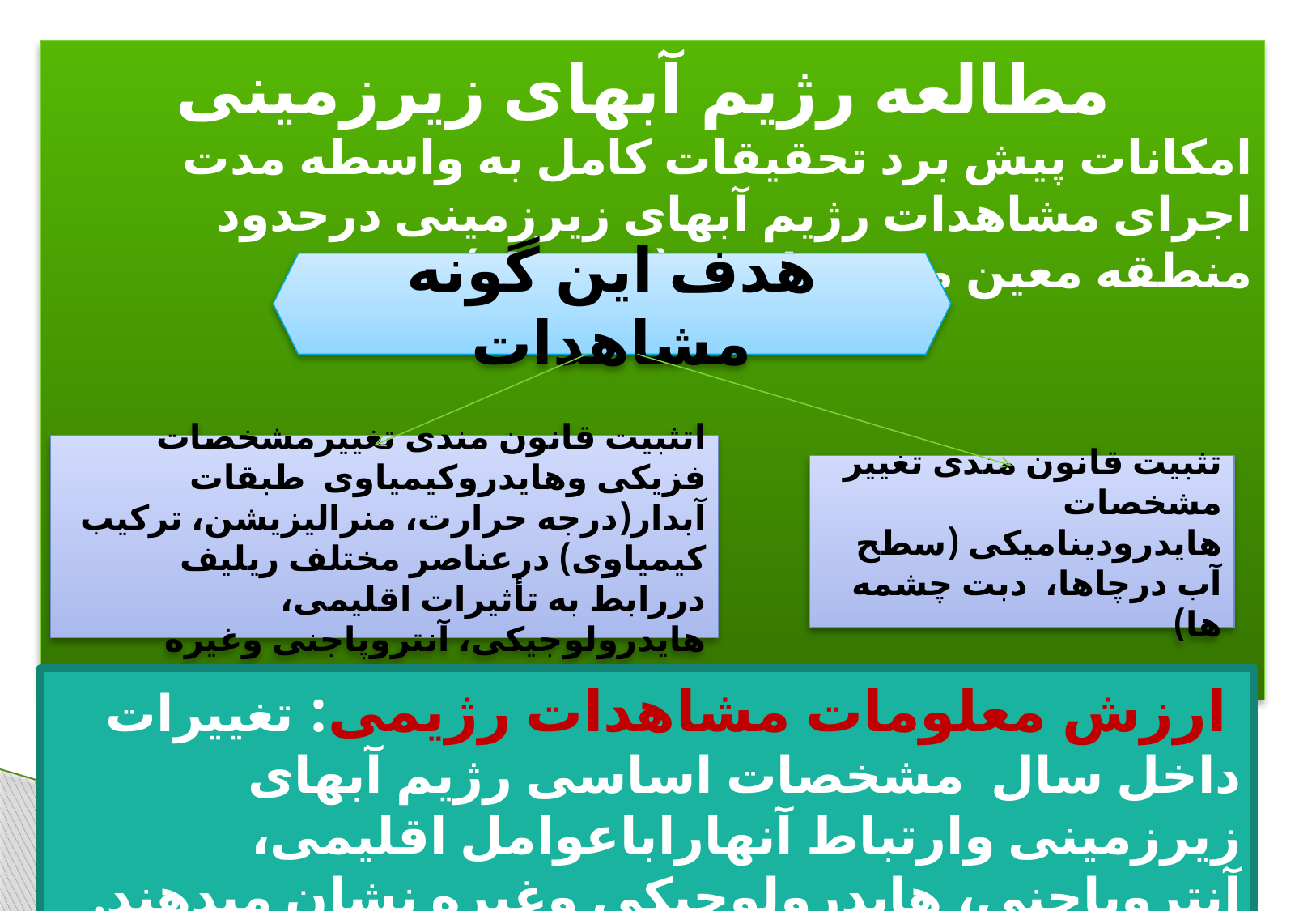

مطالعه رژیم آبهای زیرزمینی
امکانات پیش برد تحقیقات کامل به واسطه مدت اجرای مشاهدات رژیم آبهای زیرزمینی درحدود منطقه معین محدود است (1-2سال).

هدف این گونه مشاهدات
اتثبیت قانون مندی تغییرمشخصات فزیکی وهایدروکیمیاوی  طبقات آبدار(درجه حرارت، منرالیزیشن، ترکیب کیمیاوی) درعناصر مختلف ریلیف دررابط به تأثیرات اقلیمی، هایدرولوجیکی، آنتروپاجنی وغیره
تثبیت قانون مندی تغییر مشخصات هایدرودینامیکی (سطح آب درچاها،  دبت چشمه ها)
 ارزش معلومات مشاهدات رژیمی: تغییرات داخل سال  مشخصات اساسی رژیم آبهای زیرزمینی وارتباط آنهاراباعوامل اقلیمی، آنتروپاجنی، هایدرولوجیکی وغیره نشان میدهند.